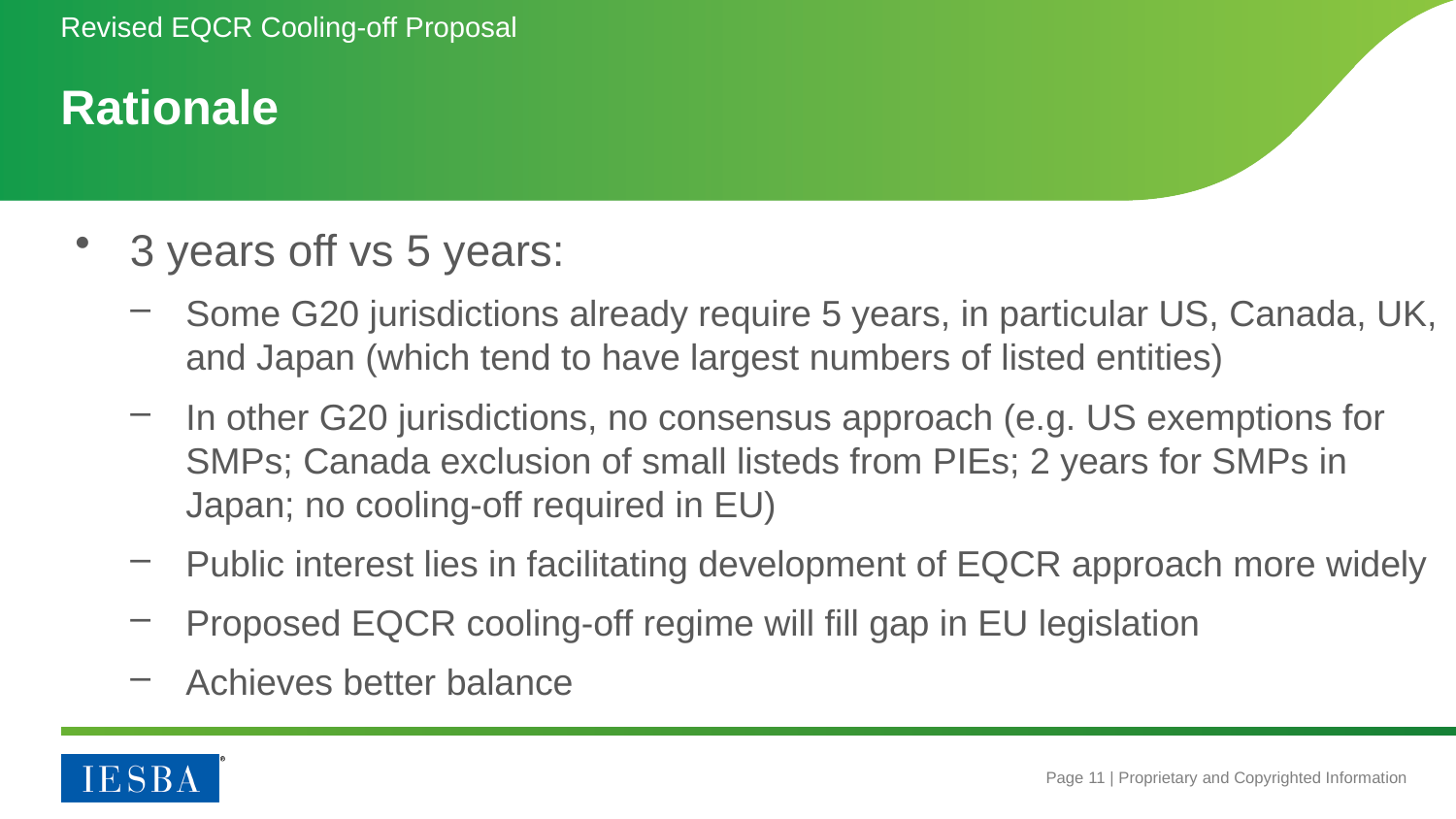

Revised EQCR Cooling-off Proposal

# Rationale
3 years off vs 5 years:
Some G20 jurisdictions already require 5 years, in particular US, Canada, UK, and Japan (which tend to have largest numbers of listed entities)
In other G20 jurisdictions, no consensus approach (e.g. US exemptions for SMPs; Canada exclusion of small listeds from PIEs; 2 years for SMPs in Japan; no cooling-off required in EU)
Public interest lies in facilitating development of EQCR approach more widely
Proposed EQCR cooling-off regime will fill gap in EU legislation
Achieves better balance